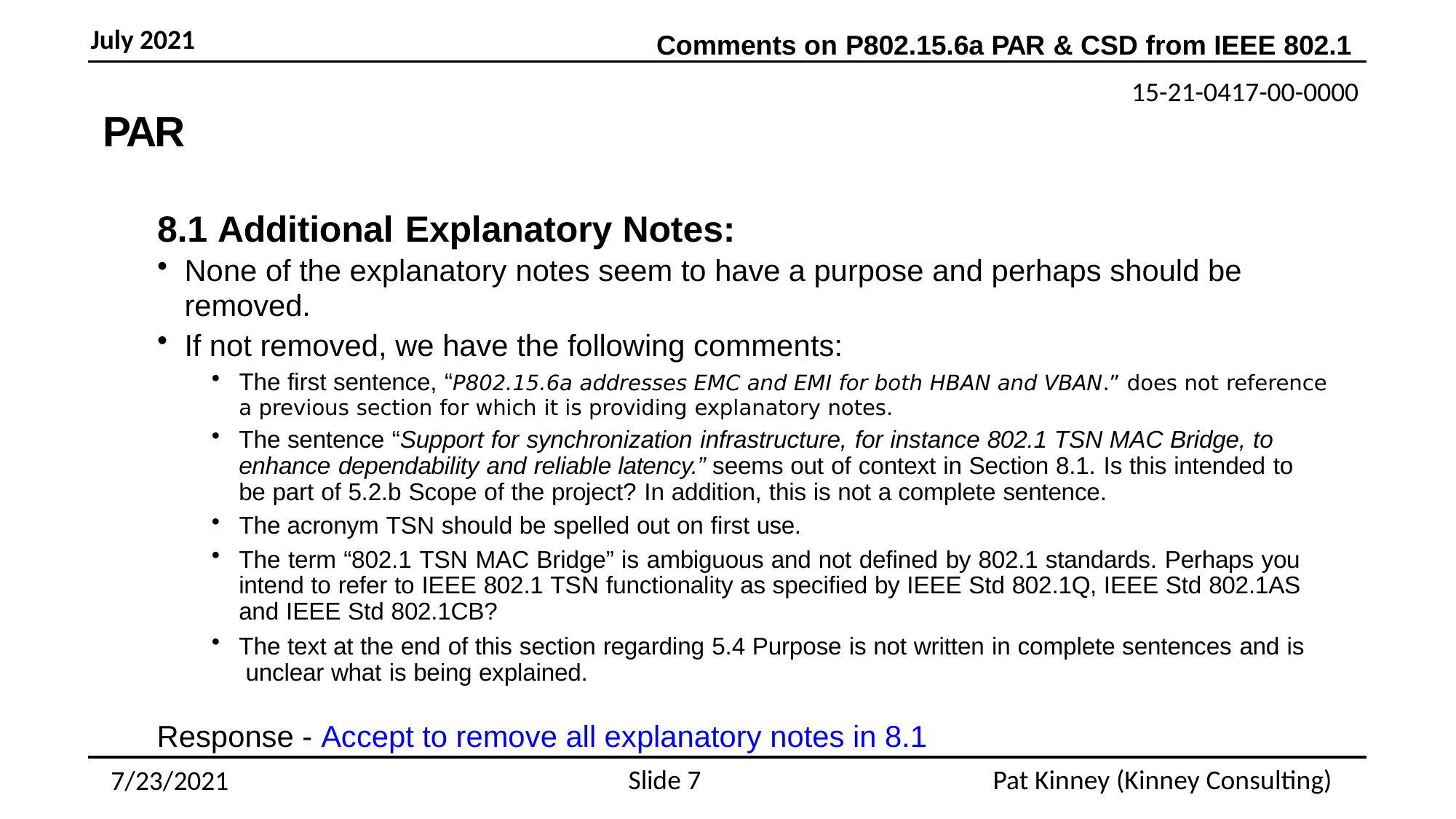

July 2021
Comments on P802.15.6a PAR & CSD from IEEE 802.1
PAR

8.1 Additional Explanatory Notes:
None of the explanatory notes seem to have a purpose and perhaps should be
removed.
If not removed, we have the following comments:
The first sentence, “P802.15.6a addresses EMC and EMI for both HBAN and VBAN.” does not reference
a previous section for which it is providing explanatory notes.
The sentence “Support for synchronization infrastructure, for instance 802.1 TSN MAC Bridge, to  enhance dependability and reliable latency.” seems out of context in Section 8.1. Is this intended to  be part of 5.2.b Scope of the project? In addition, this is not a complete sentence.
The acronym TSN should be spelled out on first use.
The term “802.1 TSN MAC Bridge” is ambiguous and not defined by 802.1 standards. Perhaps you  intend to refer to IEEE 802.1 TSN functionality as specified by IEEE Std 802.1Q, IEEE Std 802.1AS  and IEEE Std 802.1CB?
The text at the end of this section regarding 5.4 Purpose is not written in complete sentences and is  unclear what is being explained.

Response - Accept to remove all explanatory notes in 8.1

Slide 7
Pat Kinney (Kinney Consulting)
7/23/2021